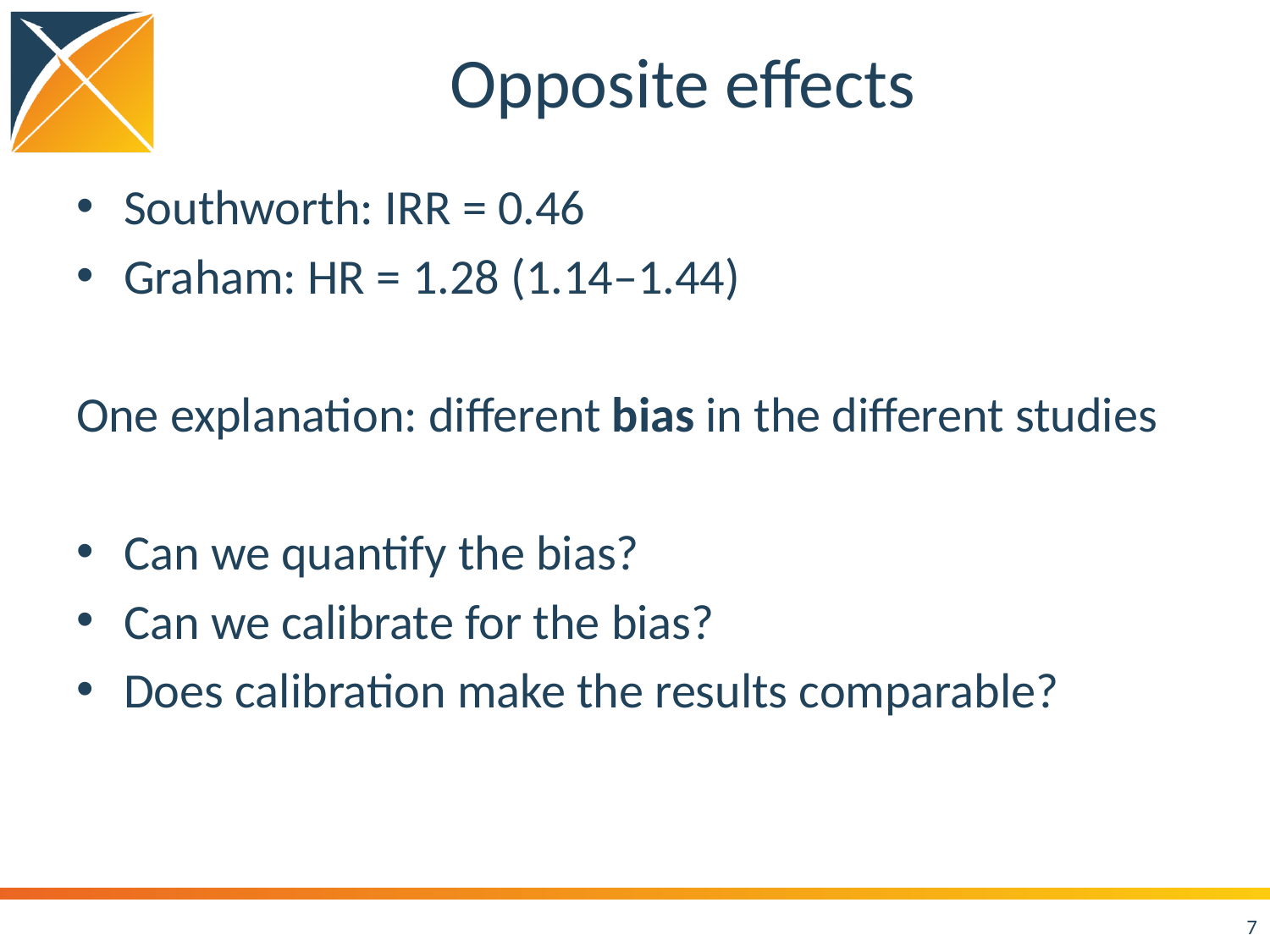

# Opposite effects
Southworth: IRR = 0.46
Graham: HR = 1.28 (1.14–1.44)

One explanation: different bias in the different studies

Can we quantify the bias?
Can we calibrate for the bias?
Does calibration make the results comparable?

7